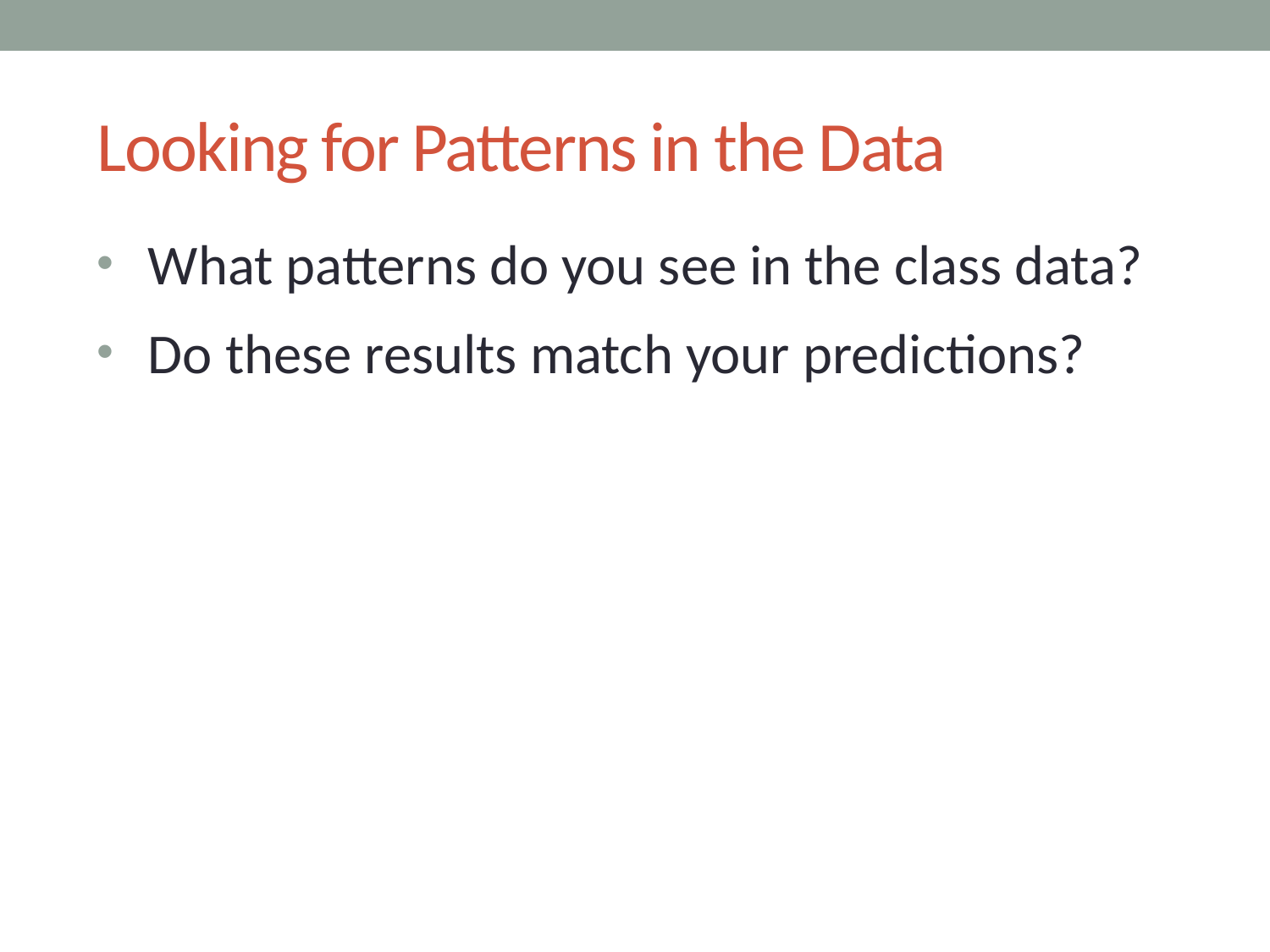

# Looking for Patterns in the Data
What patterns do you see in the class data?
Do these results match your predictions?